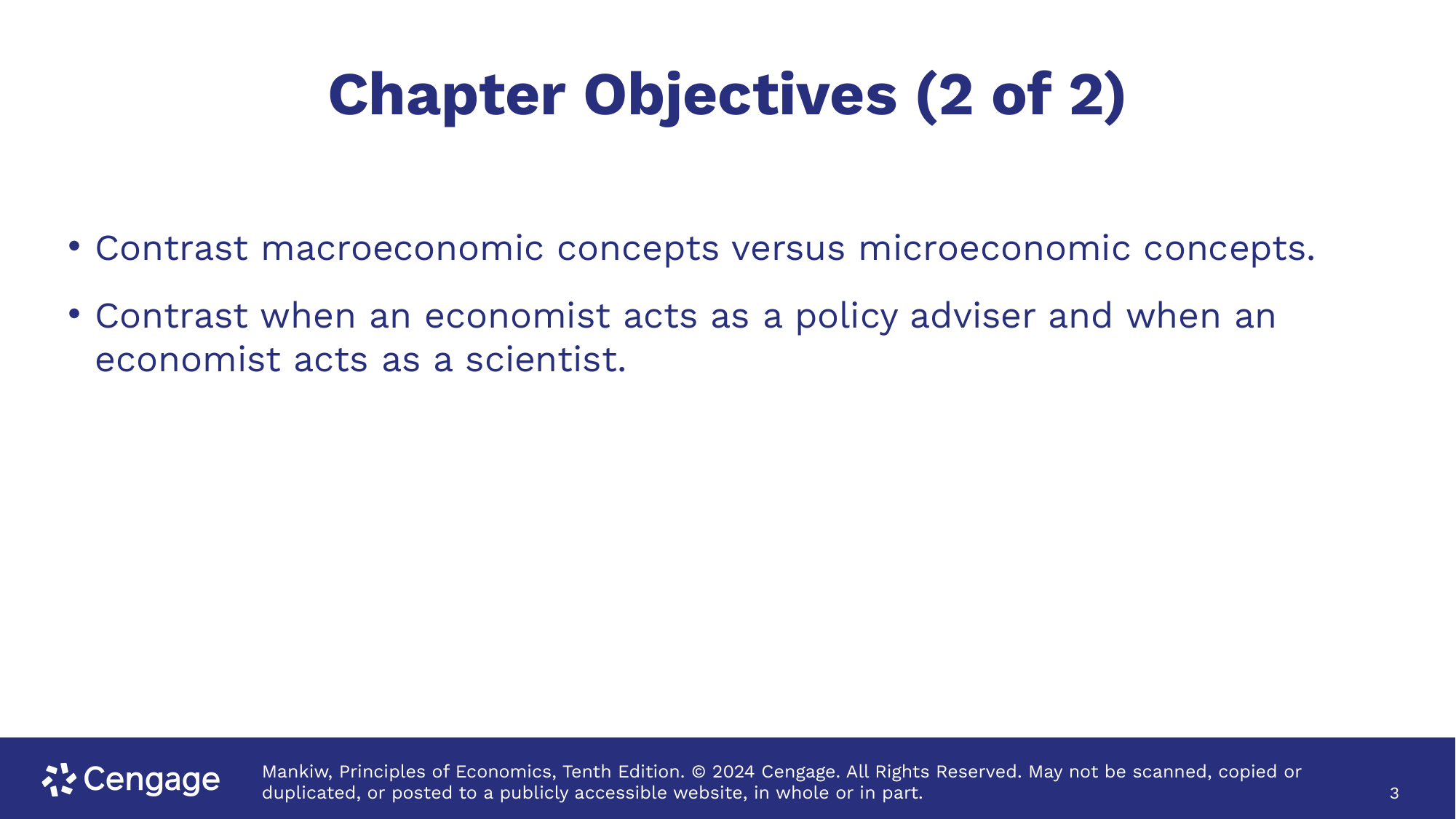

# Chapter Objectives (2 of 2)
Contrast macroeconomic concepts versus microeconomic concepts.
Contrast when an economist acts as a policy adviser and when an economist acts as a scientist.